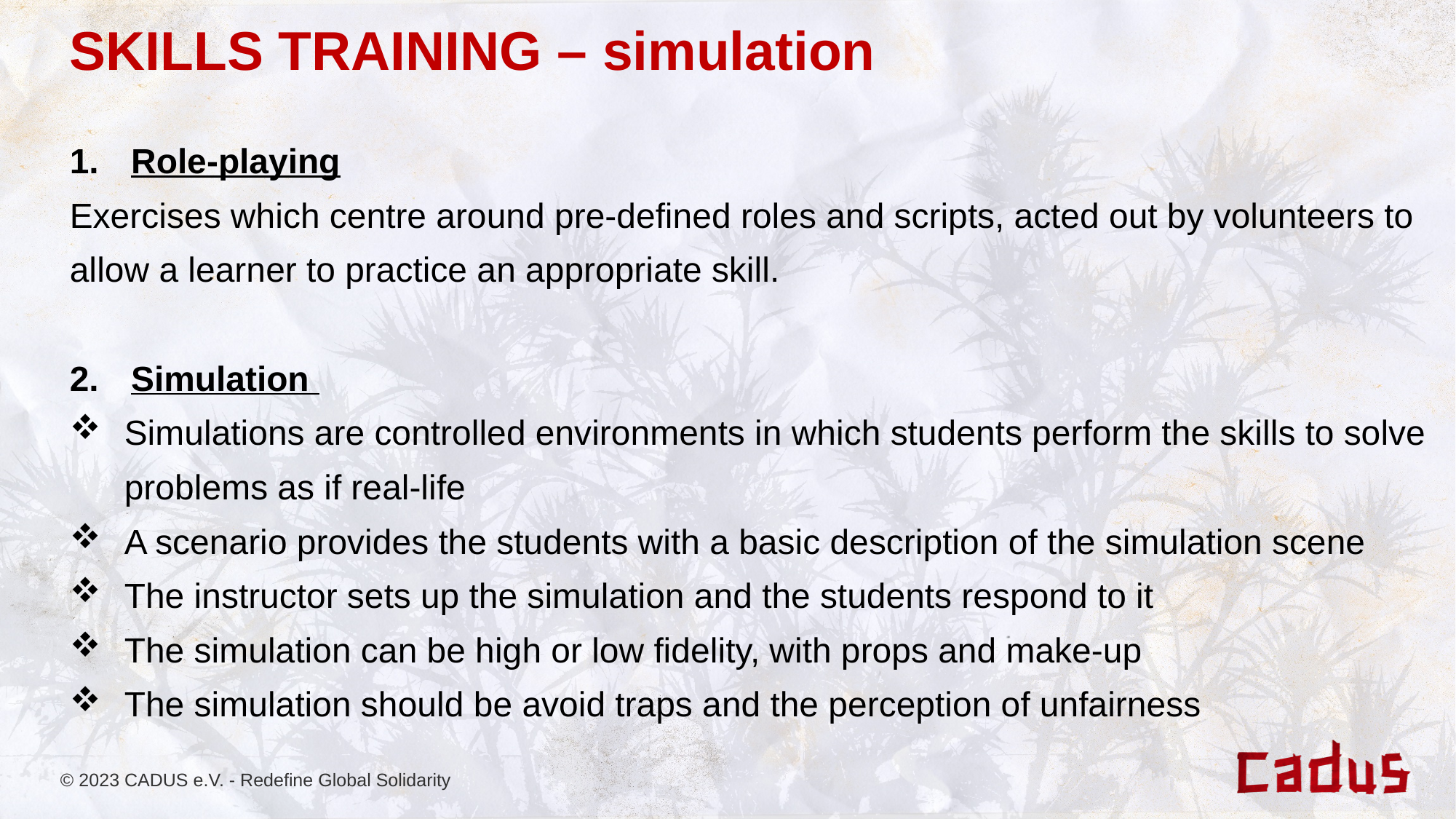

SKILLS TRAINING – simulation

Role-playing
Exercises which centre around pre-defined roles and scripts, acted out by volunteers to allow a learner to practice an appropriate skill.

Simulation
Simulations are controlled environments in which students perform the skills to solve problems as if real-life
A scenario provides the students with a basic description of the simulation scene
The instructor sets up the simulation and the students respond to it
The simulation can be high or low fidelity, with props and make-up
The simulation should be avoid traps and the perception of unfairness